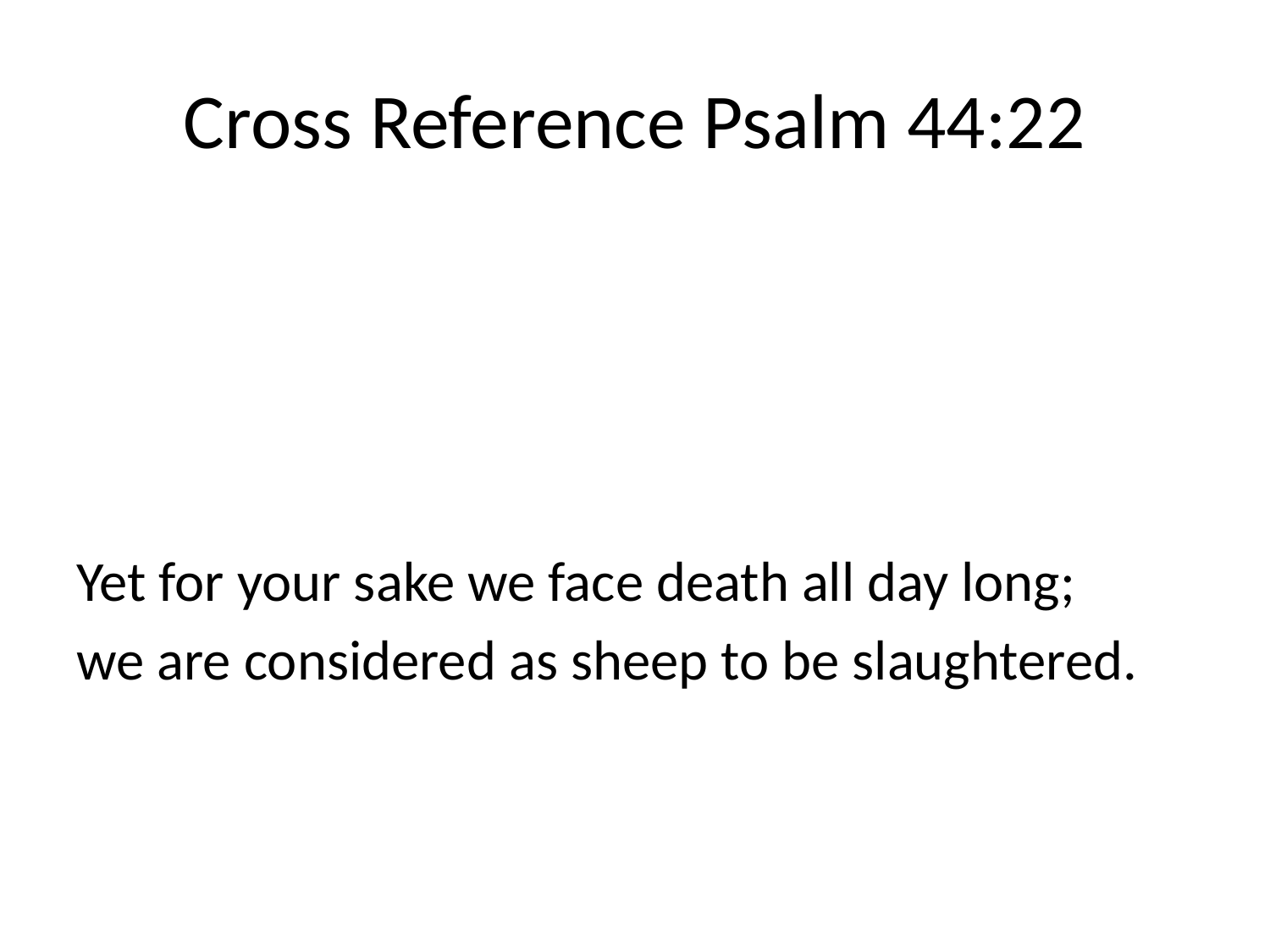

# Cross Reference Psalm 44:22

Yet for your sake we face death all day long;
we are considered as sheep to be slaughtered.